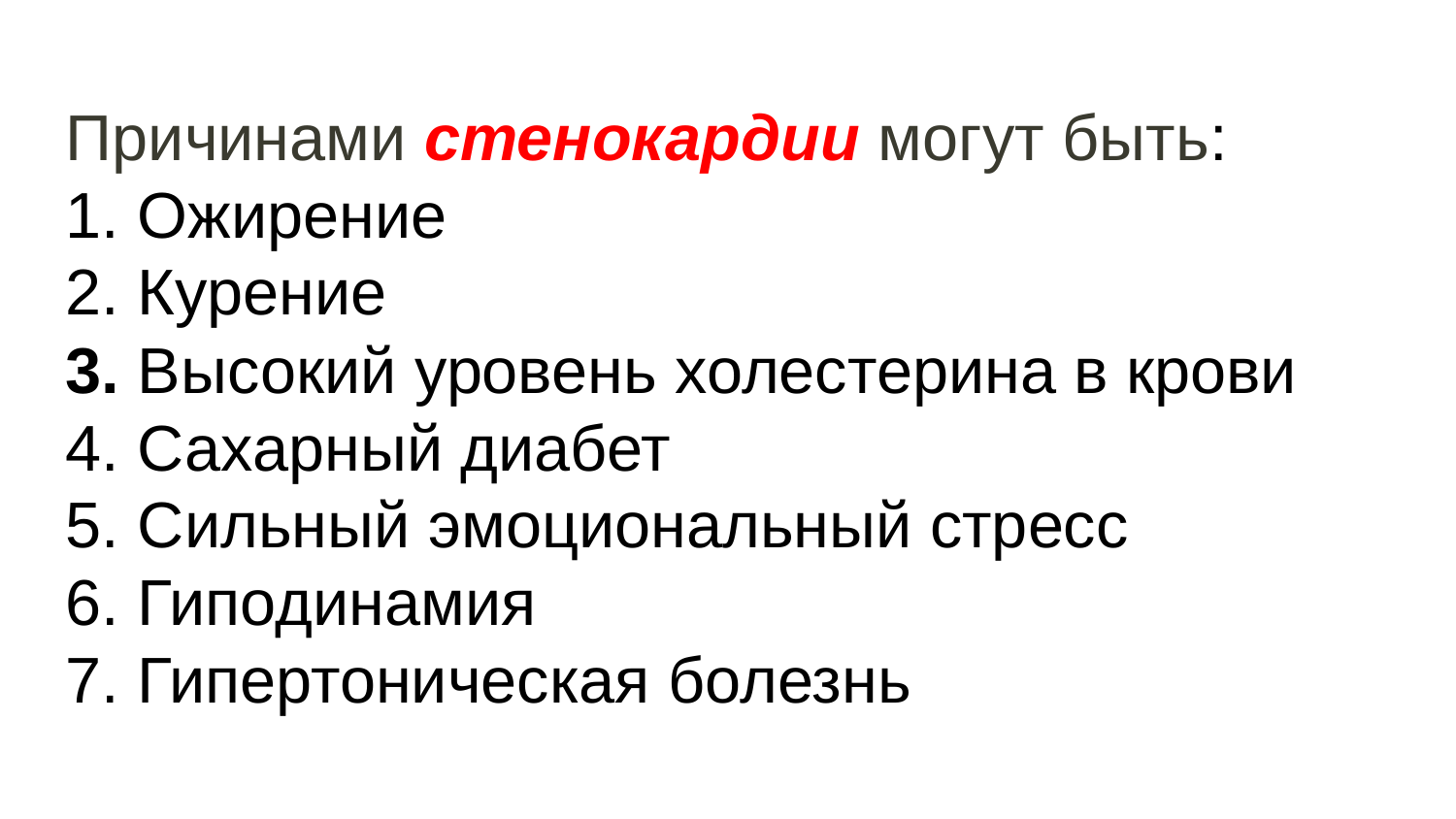

Причинами стенокардии могут быть:
1. Ожирение
2. Курение
3. Высокий уровень холестерина в крови
4. Сахарный диабет
5. Сильный эмоциональный стресс
6. Гиподинамия
7. Гипертоническая болезнь